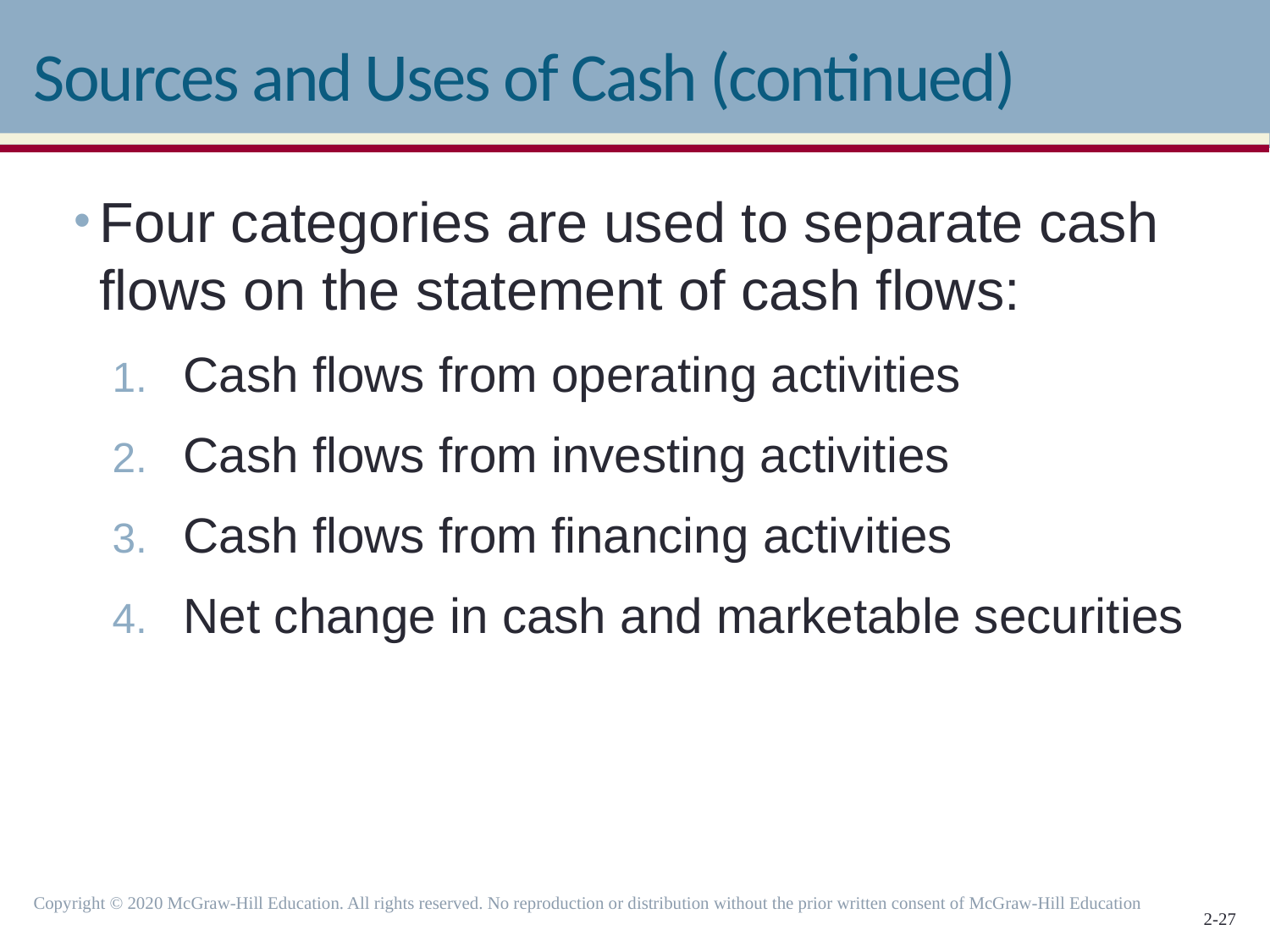

# Sources and Uses of Cash (continued)
Four categories are used to separate cash flows on the statement of cash flows:
Cash flows from operating activities
Cash flows from investing activities
Cash flows from financing activities
Net change in cash and marketable securities
Copyright © 2020 McGraw-Hill Education. All rights reserved. No reproduction or distribution without the prior written consent of McGraw-Hill Education